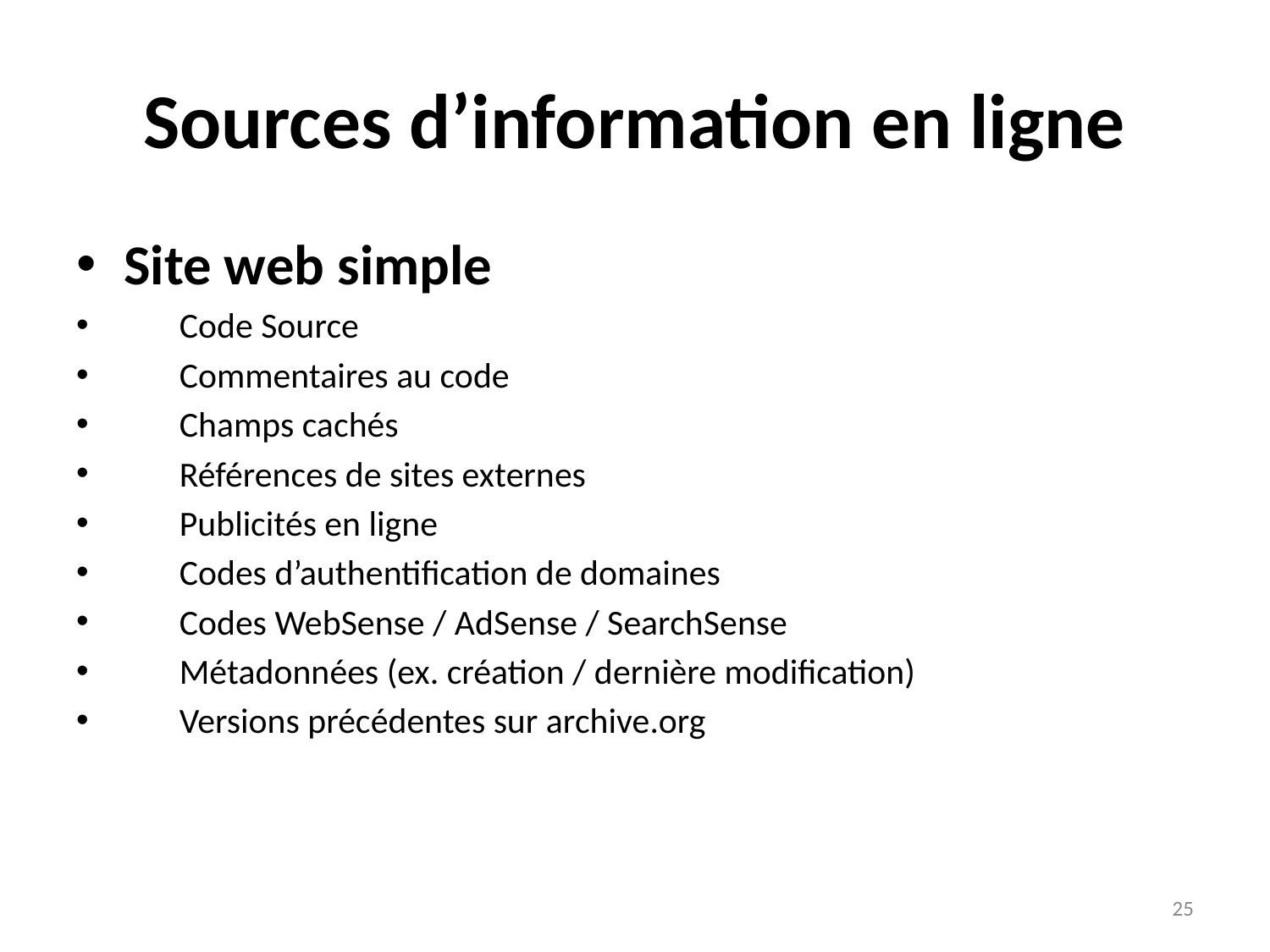

# Sources d’information en ligne
Site web simple
Code Source
Commentaires au code
Champs cachés
Références de sites externes
Publicités en ligne
Codes d’authentification de domaines
Codes WebSense / AdSense / SearchSense
Métadonnées (ex. création / dernière modification)
Versions précédentes sur archive.org

25